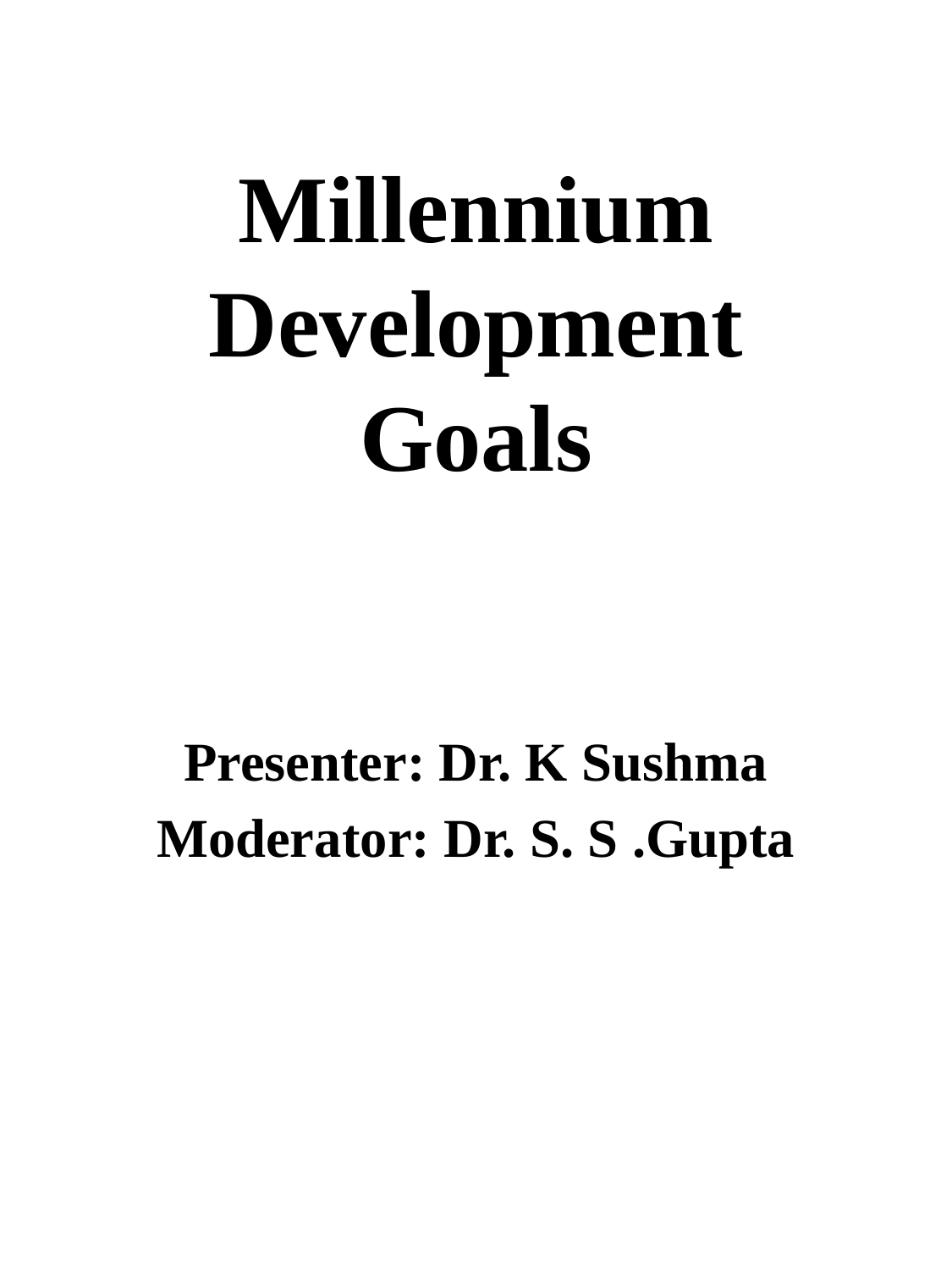

# Millennium Development Goals
Presenter: Dr. K Sushma
Moderator: Dr. S. S .Gupta